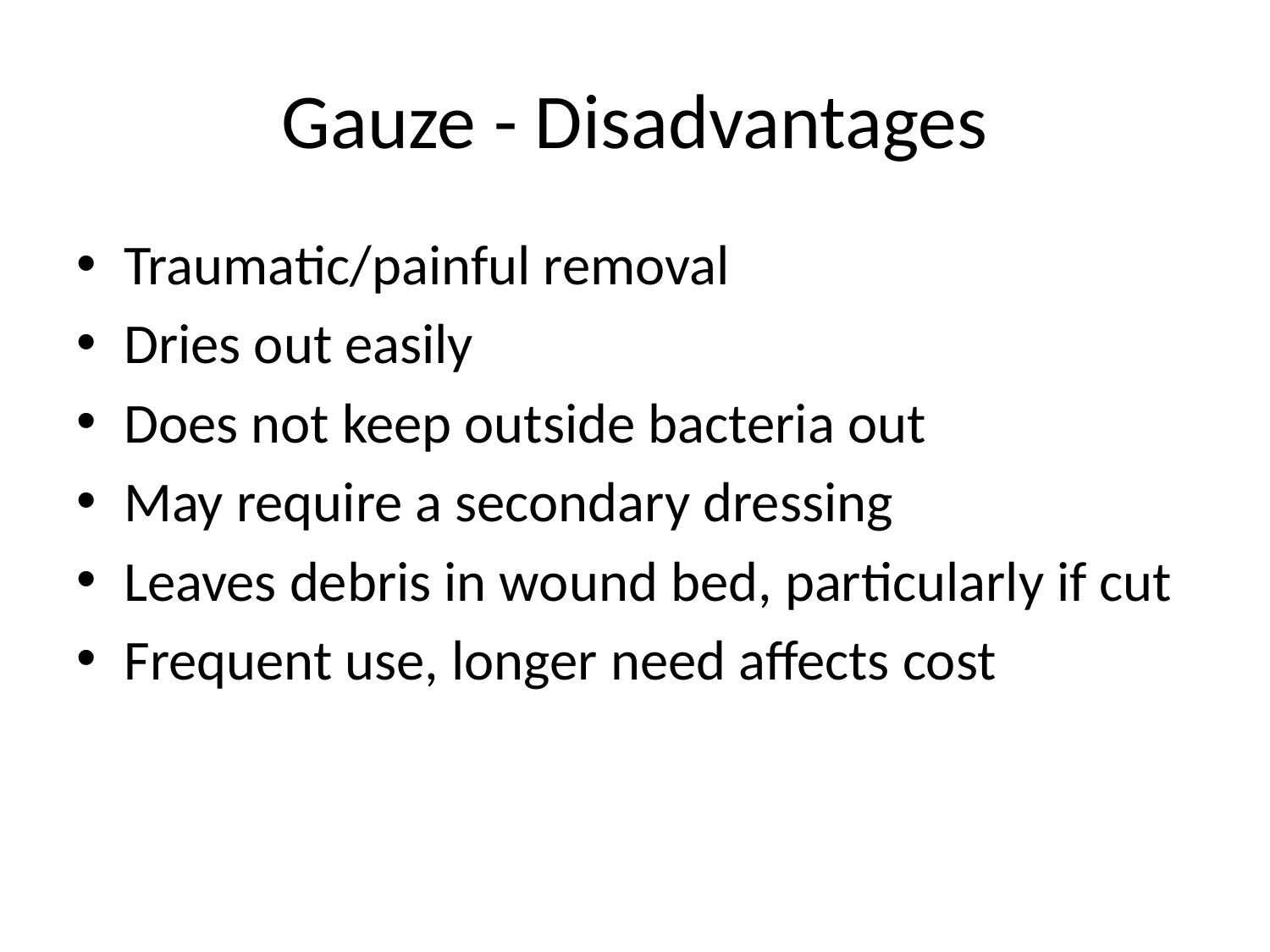

# Gauze - Disadvantages
Traumatic/painful removal
Dries out easily
Does not keep outside bacteria out
May require a secondary dressing
Leaves debris in wound bed, particularly if cut
Frequent use, longer need affects cost